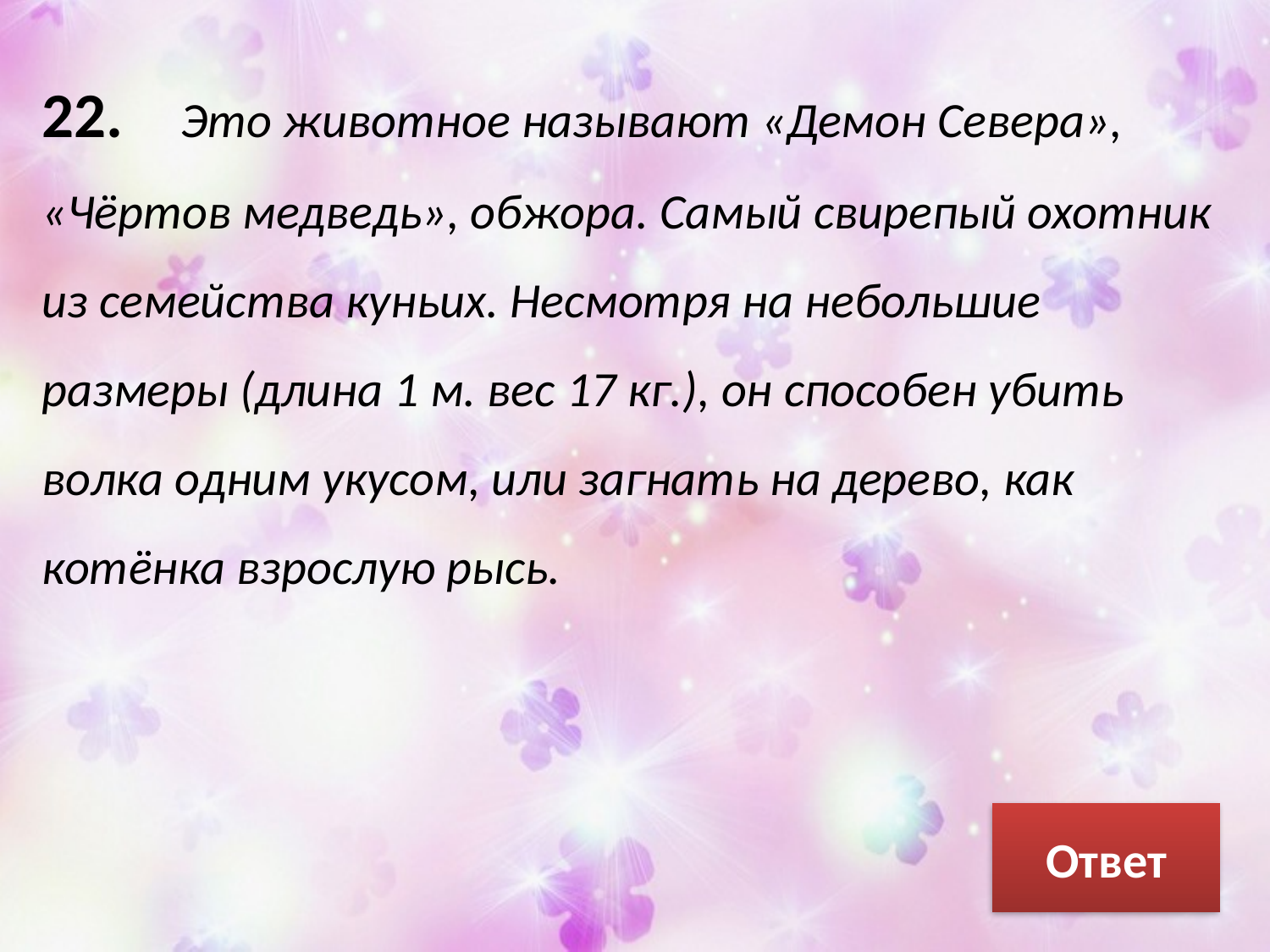

22.    Это животное называют «Демон Севера», «Чёртов медведь», обжора. Самый свирепый охотник из семейства куньих. Несмотря на небольшие размеры (длина 1 м. вес 17 кг.), он способен убить волка одним укусом, или загнать на дерево, как котёнка взрослую рысь.
Ответ